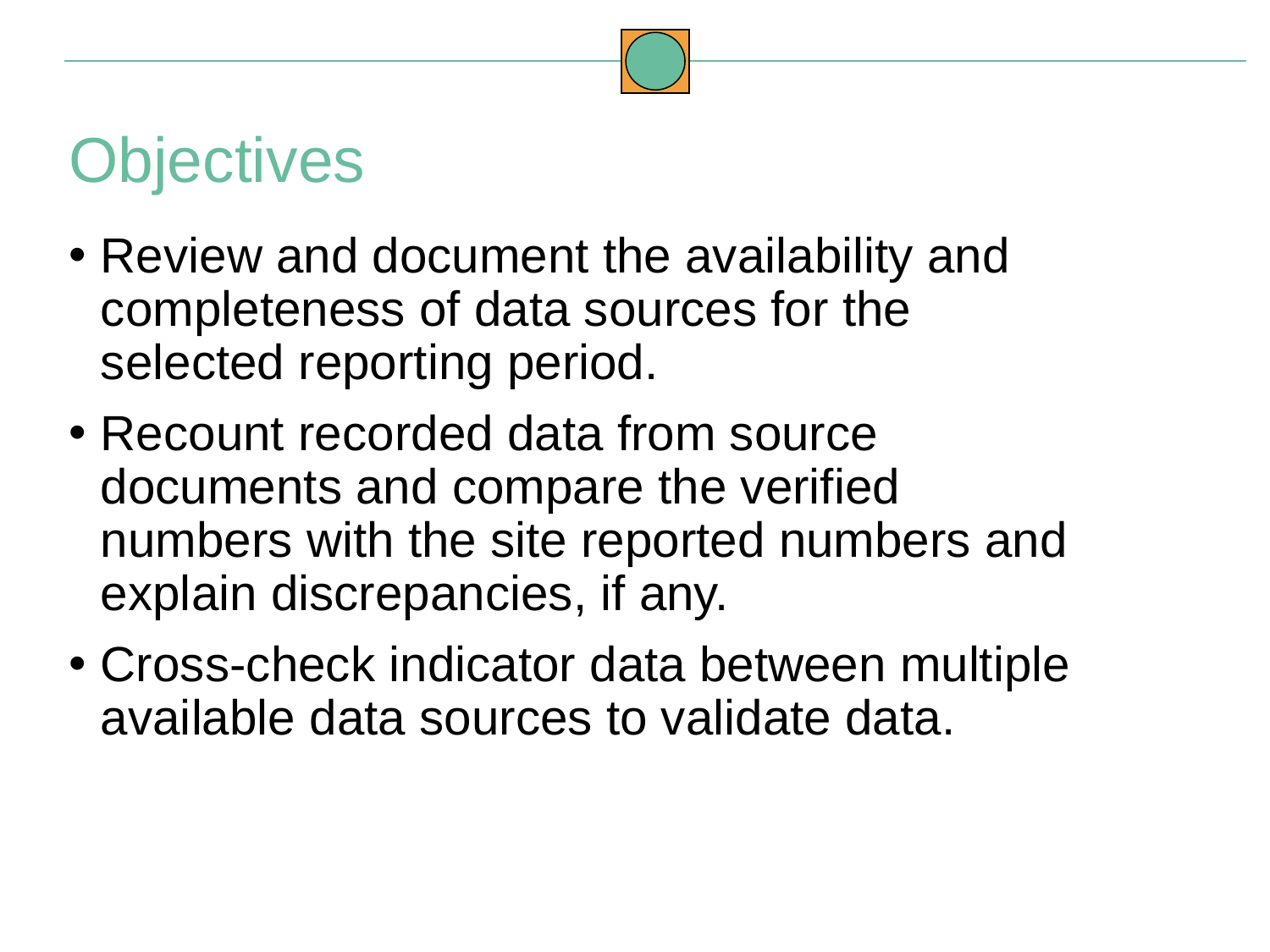

Objectives
Review and document the availability and completeness of data sources for the selected reporting period.
Recount recorded data from source documents and compare the verified numbers with the site reported numbers and explain discrepancies, if any.
Cross-check indicator data between multiple available data sources to validate data.